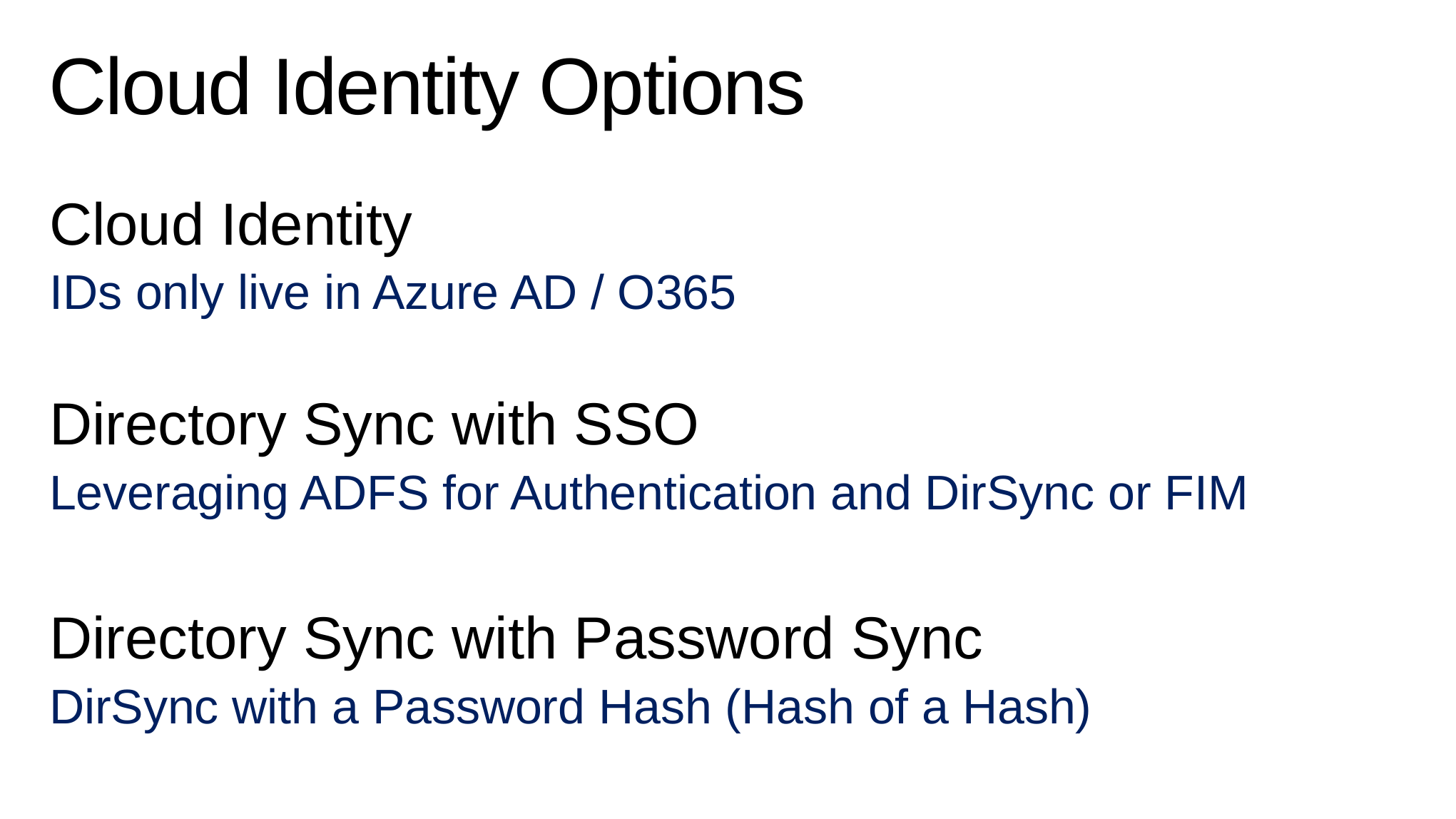

# Cloud Identity Options
Cloud Identity
IDs only live in Azure AD / O365

Directory Sync with SSO
Leveraging ADFS for Authentication and DirSync or FIM

Directory Sync with Password Sync
DirSync with a Password Hash (Hash of a Hash)